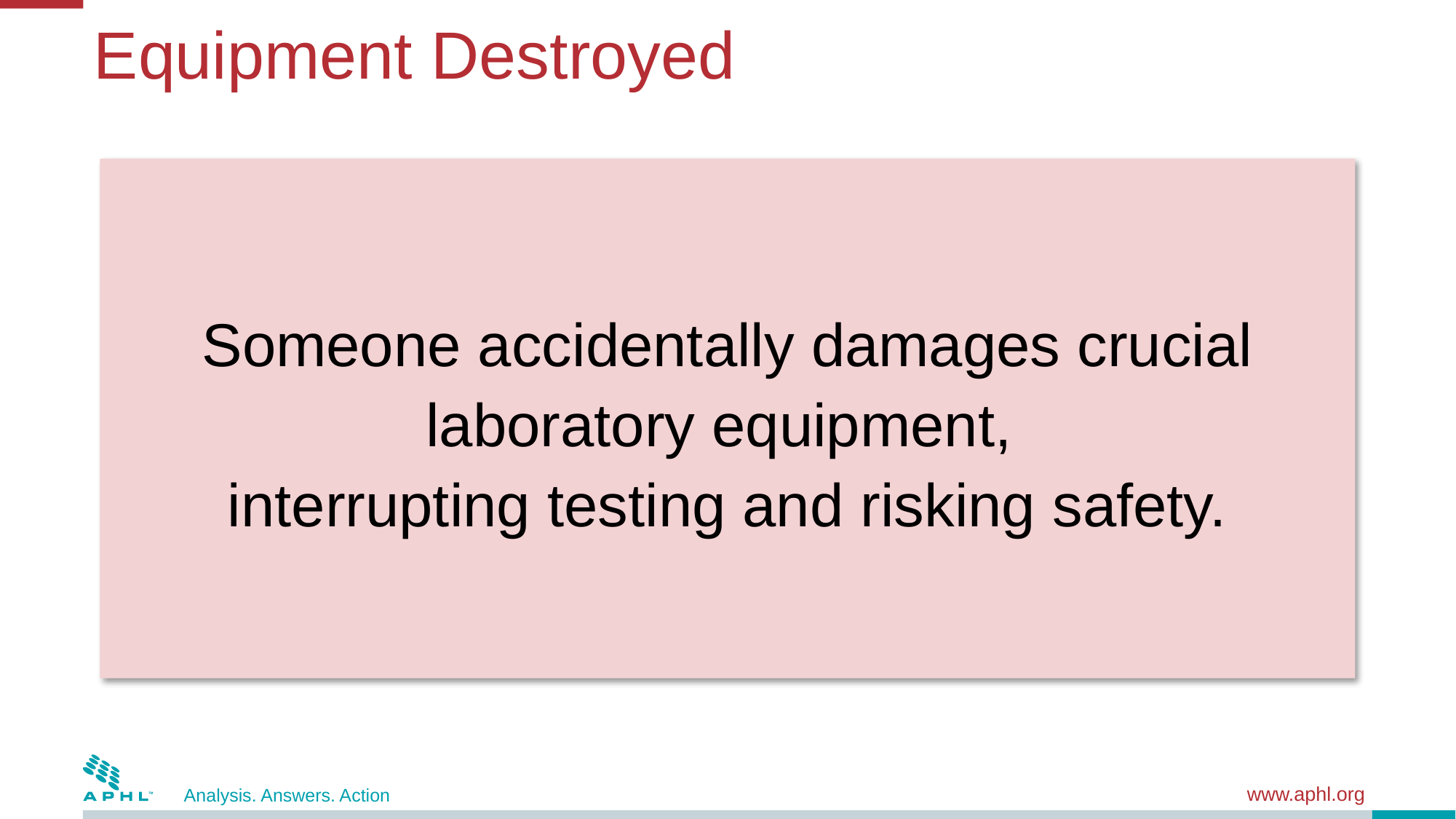

# Equipment Destroyed
Someone accidentally damages crucial laboratory equipment,
interrupting testing and risking safety.